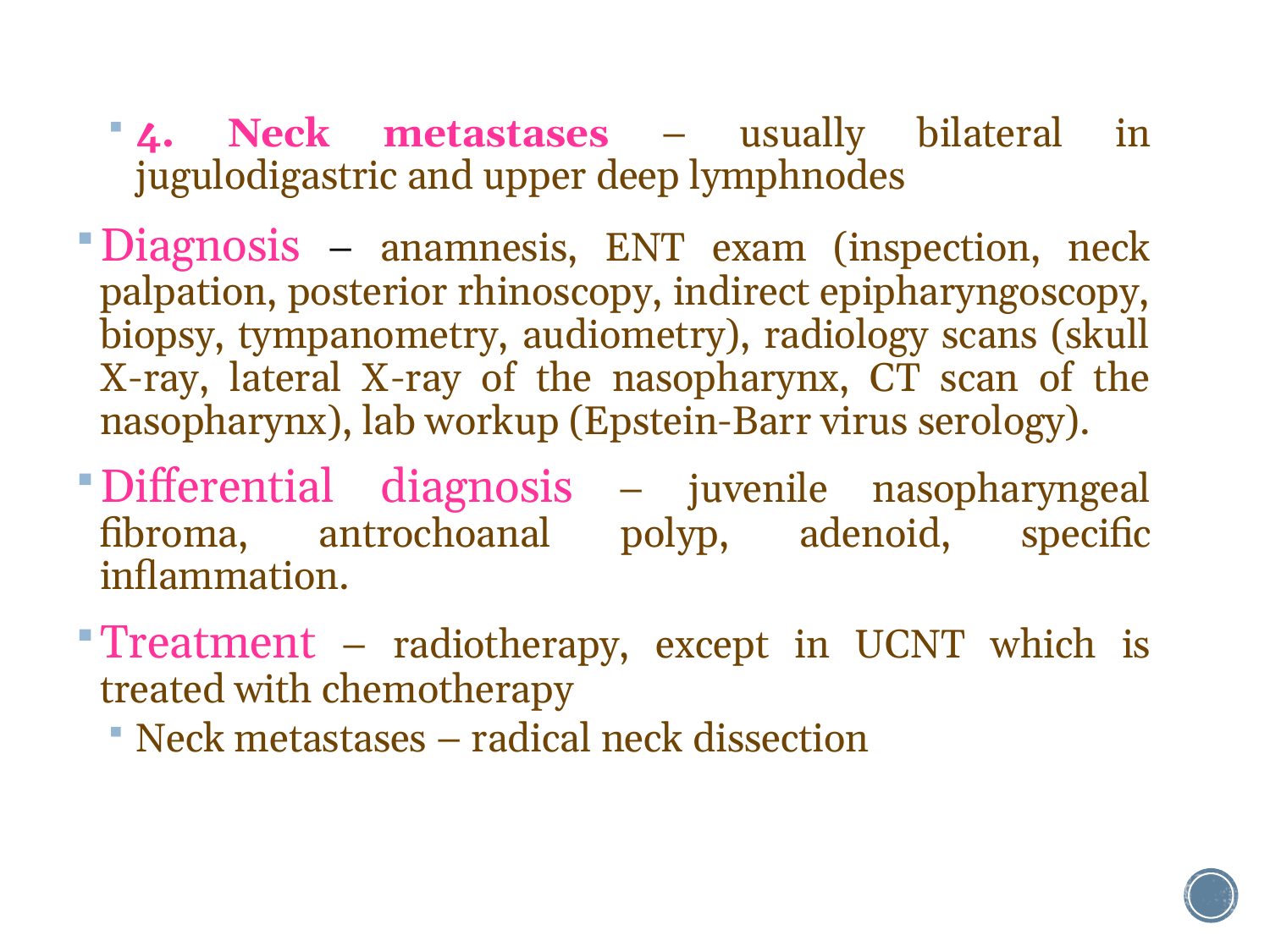

4. Neck metastases – usually bilateral in jugulodigastric and upper deep lymphnodes
Diagnosis – anamnesis, ENT exam (inspection, neck palpation, posterior rhinoscopy, indirect epipharyngoscopy, biopsy, tympanometry, audiometry), radiology scans (skull X-ray, lateral X-ray of the nasopharynx, CT scan of the nasopharynx), lab workup (Epstein-Barr virus serology).
Differential diagnosis – juvenile nasopharyngeal fibroma, antrochoanal polyp, adenoid, specific inflammation.
Treatment – radiotherapy, except in UCNT which is treated with chemotherapy
Neck metastases – radical neck dissection